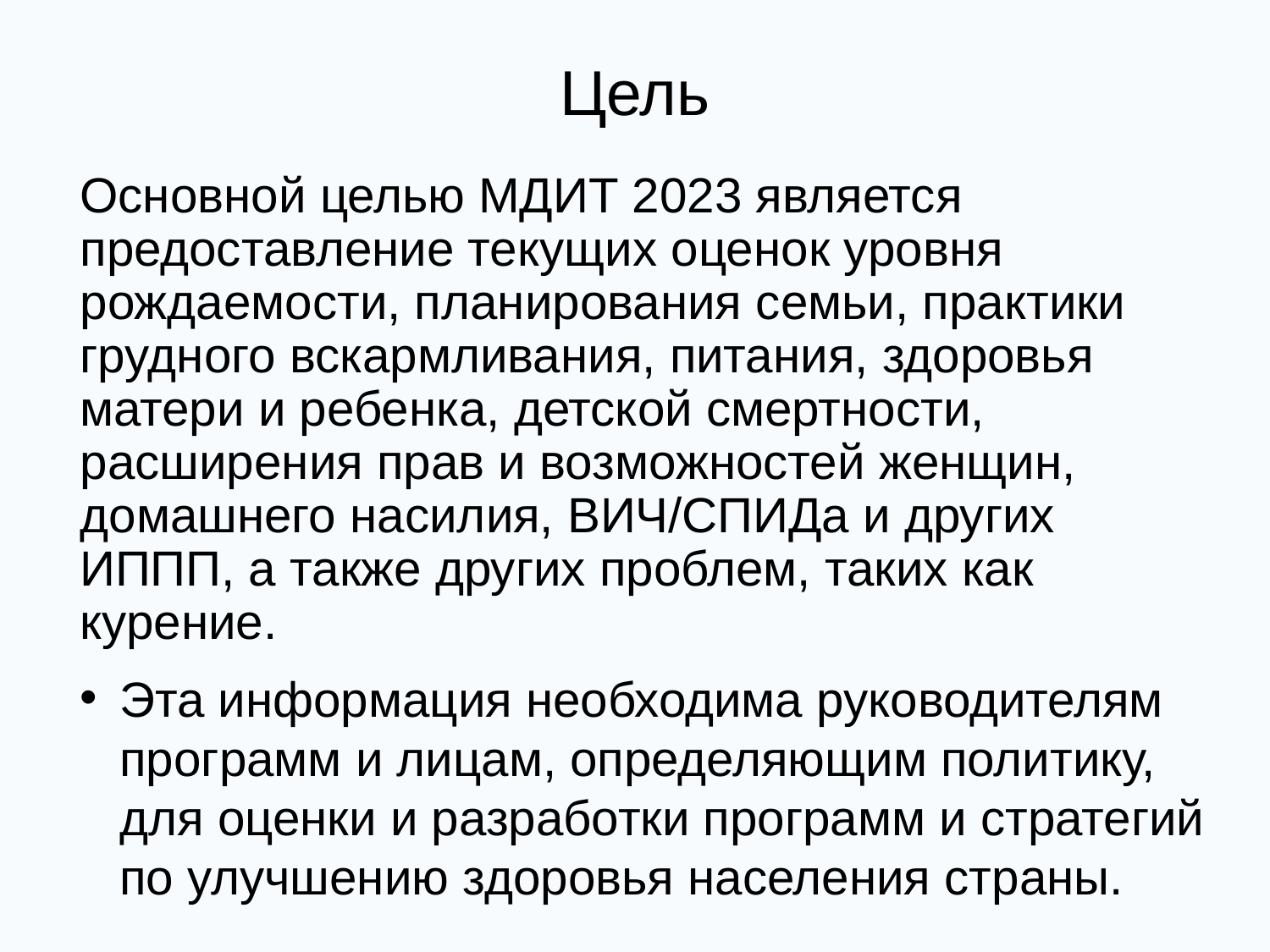

# Цель
Основной целью МДИТ 2023 является предоставление текущих оценок уровня рождаемости, планирования семьи, практики грудного вскармливания, питания, здоровья матери и ребенка, детской смертности, расширения прав и возможностей женщин, домашнего насилия, ВИЧ/СПИДа и других ИППП, а также других проблем, таких как курение.
Эта информация необходима руководителям программ и лицам, определяющим политику, для оценки и разработки программ и стратегий по улучшению здоровья населения страны.